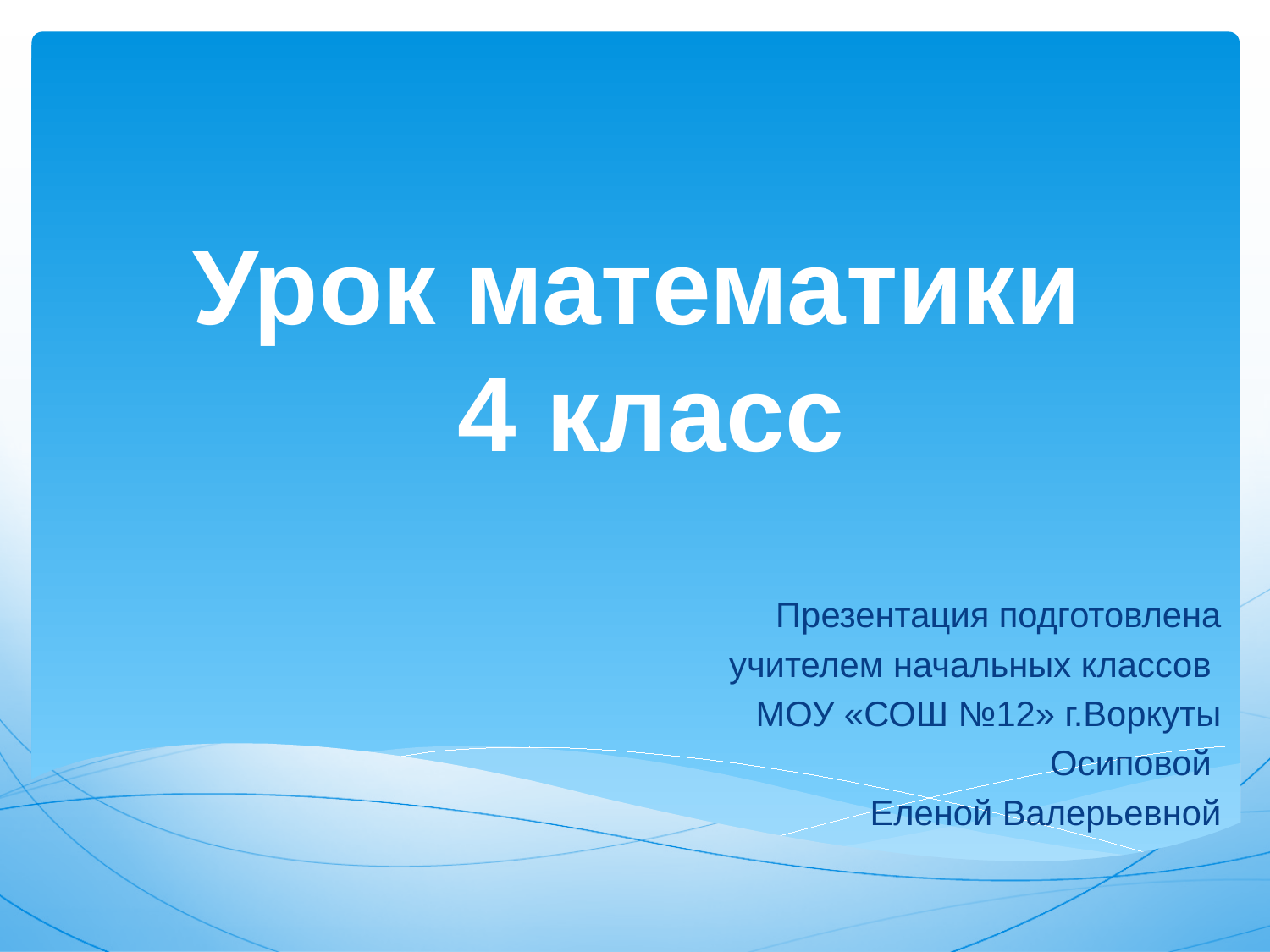

Урок математики
 4 класс
Презентация подготовлена
учителем начальных классов
МОУ «СОШ №12» г.Воркуты
Осиповой
Еленой Валерьевной